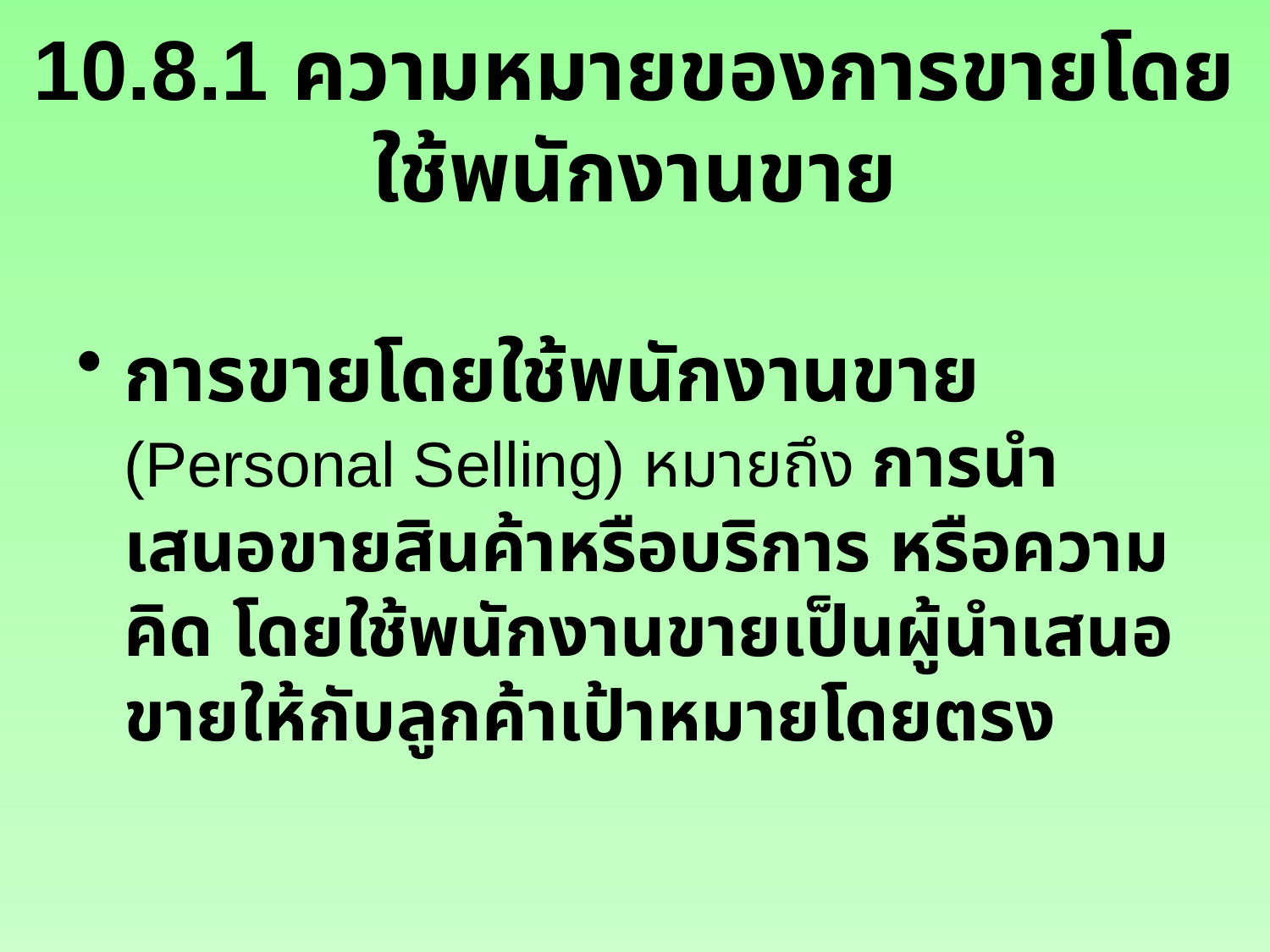

# 10.8.1 ความหมายของการขายโดยใช้พนักงานขาย
การขายโดยใช้พนักงานขาย (Personal Selling) หมายถึง การนำเสนอขายสินค้าหรือบริการ หรือความคิด โดยใช้พนักงานขายเป็นผู้นำเสนอขายให้กับลูกค้าเป้าหมายโดยตรง